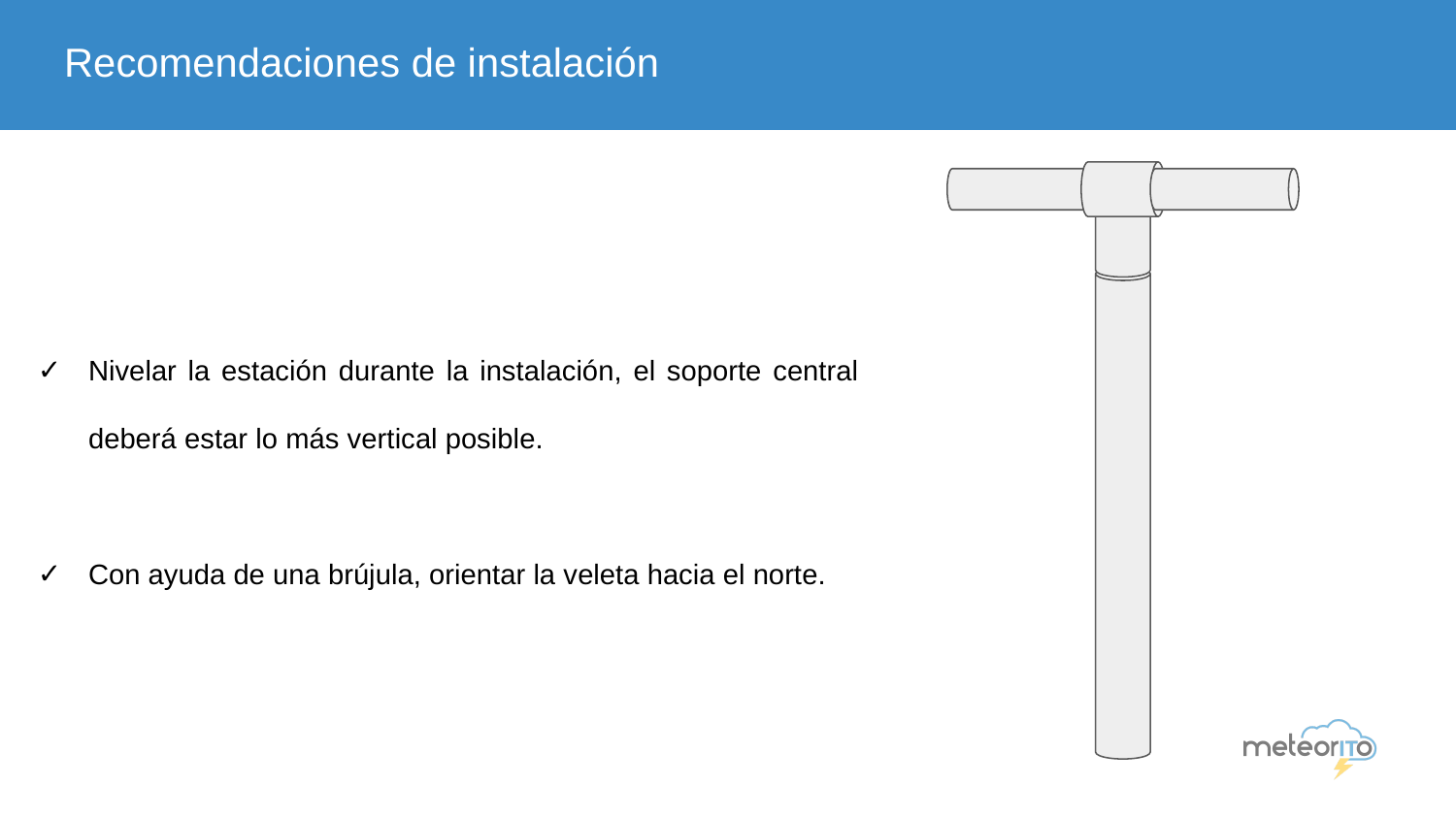

# Recomendaciones de instalación

Nivelar la estación durante la instalación, el soporte central deberá estar lo más vertical posible.

Con ayuda de una brújula, orientar la veleta hacia el norte.